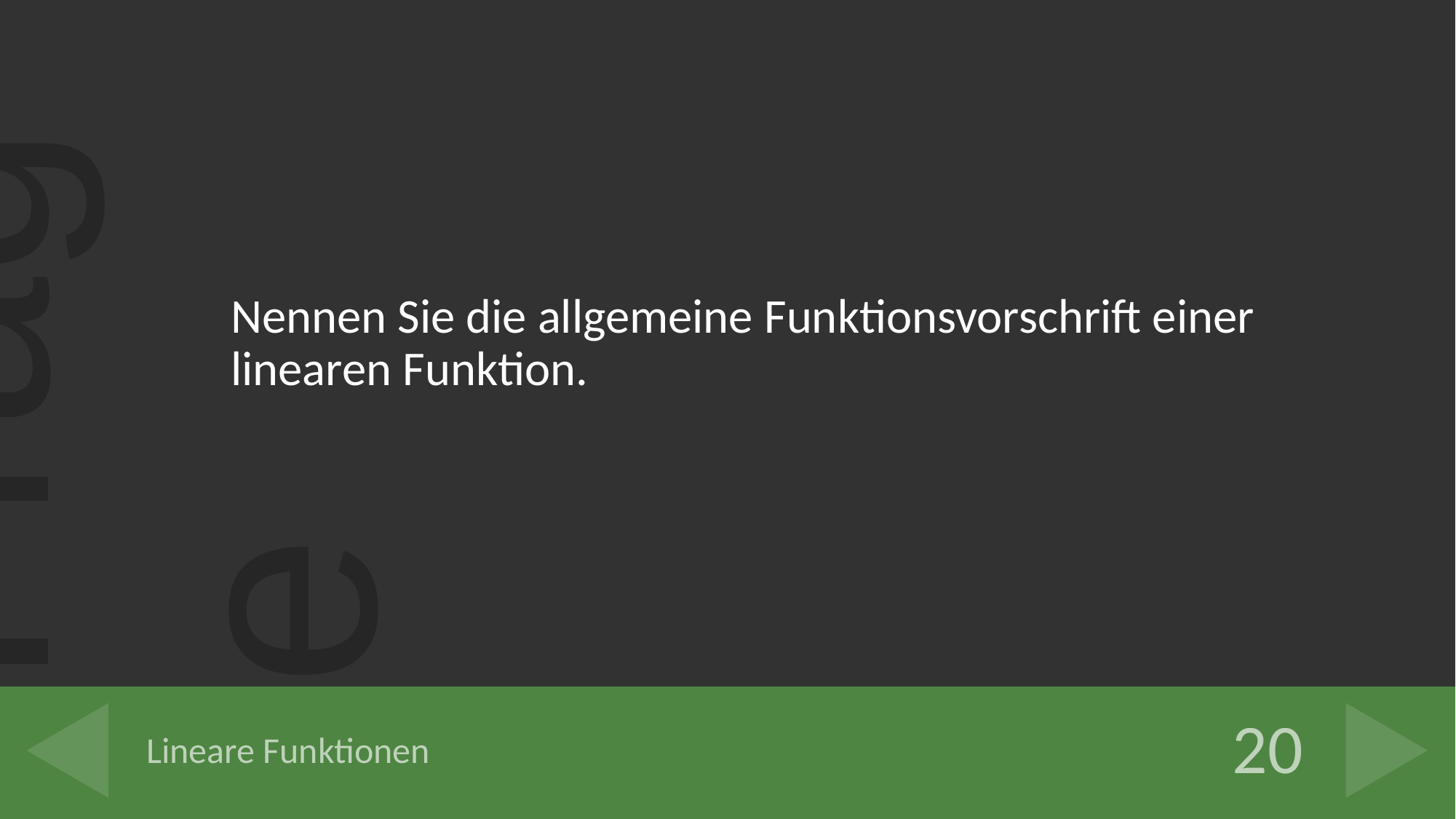

Nennen Sie die allgemeine Funktionsvorschrift einer linearen Funktion.
# Lineare Funktionen
20